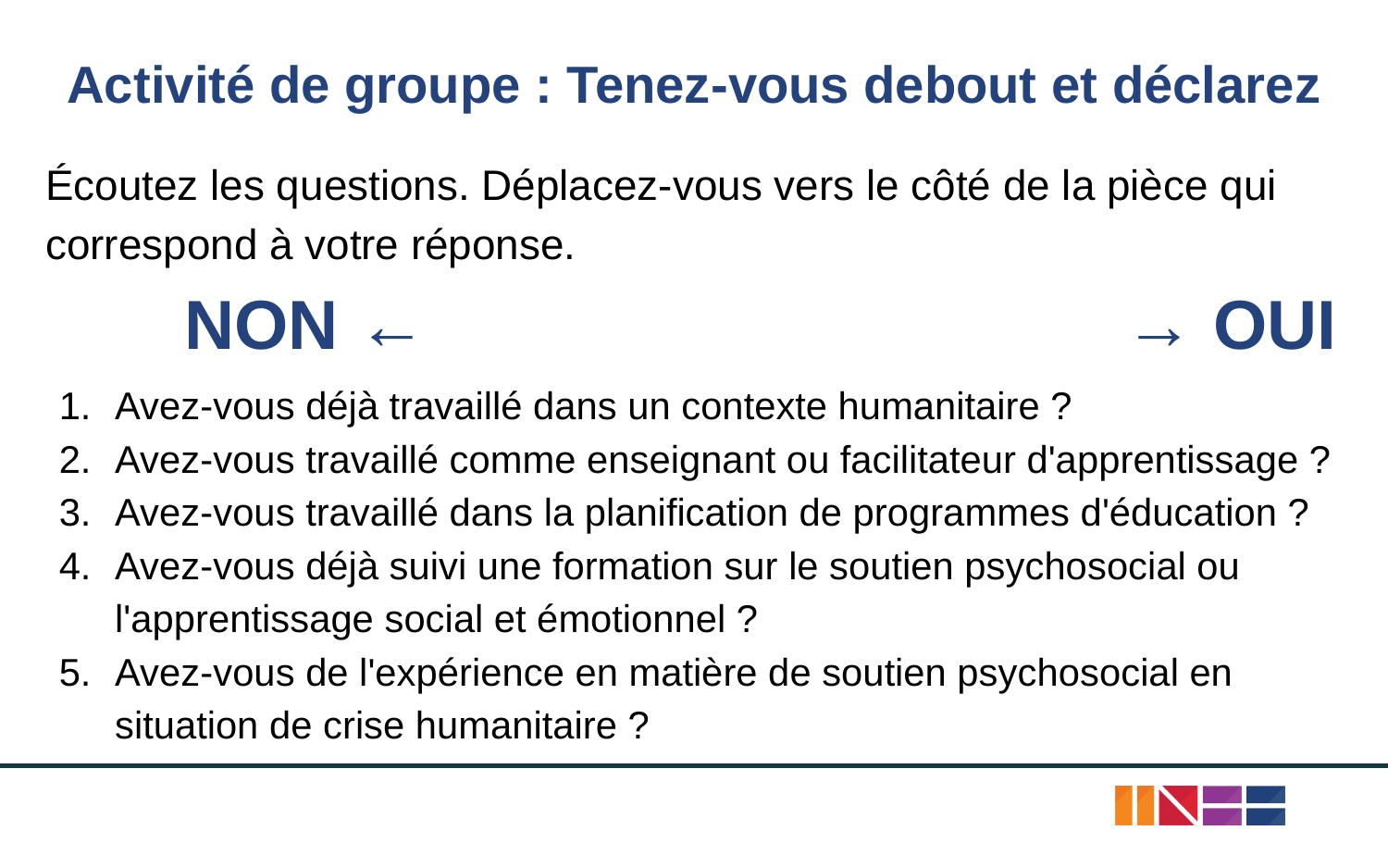

Activité de groupe : Tenez-vous debout et déclarez
Écoutez les questions. Déplacez-vous vers le côté de la pièce qui correspond à votre réponse.
NON ← 					  → OUI
Avez-vous déjà travaillé dans un contexte humanitaire ?
Avez-vous travaillé comme enseignant ou facilitateur d'apprentissage ?
Avez-vous travaillé dans la planification de programmes d'éducation ?
Avez-vous déjà suivi une formation sur le soutien psychosocial ou l'apprentissage social et émotionnel ?
Avez-vous de l'expérience en matière de soutien psychosocial en situation de crise humanitaire ?